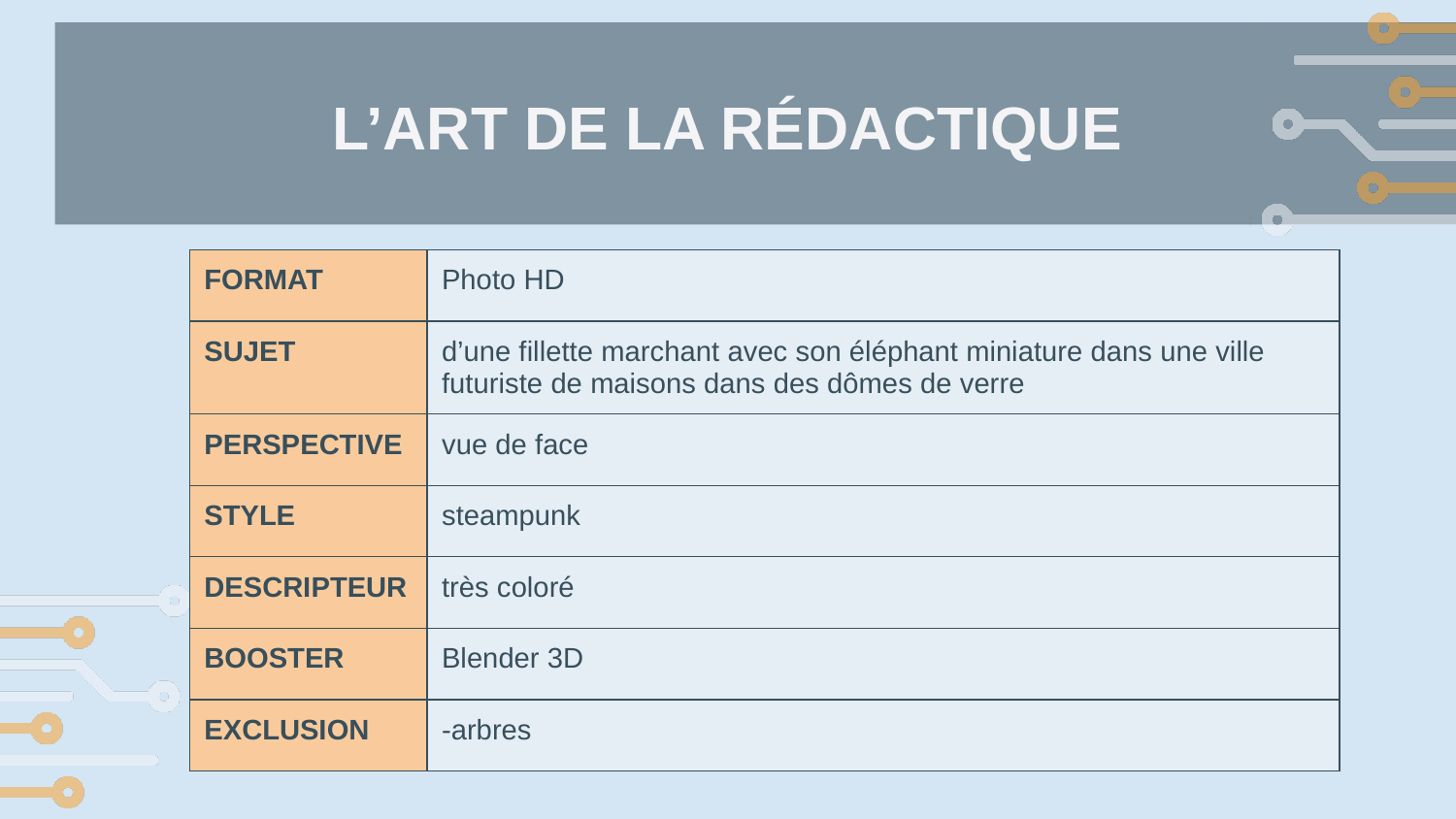

# L’ART DE LA RÉDACTIQUE
| FORMAT | Photo HD |
| --- | --- |
| SUJET | d’une fillette marchant avec son éléphant miniature dans une ville futuriste de maisons dans des dômes de verre |
| PERSPECTIVE | vue de face |
| STYLE | steampunk |
| DESCRIPTEUR | très coloré |
| BOOSTER | Blender 3D |
| EXCLUSION | -arbres |